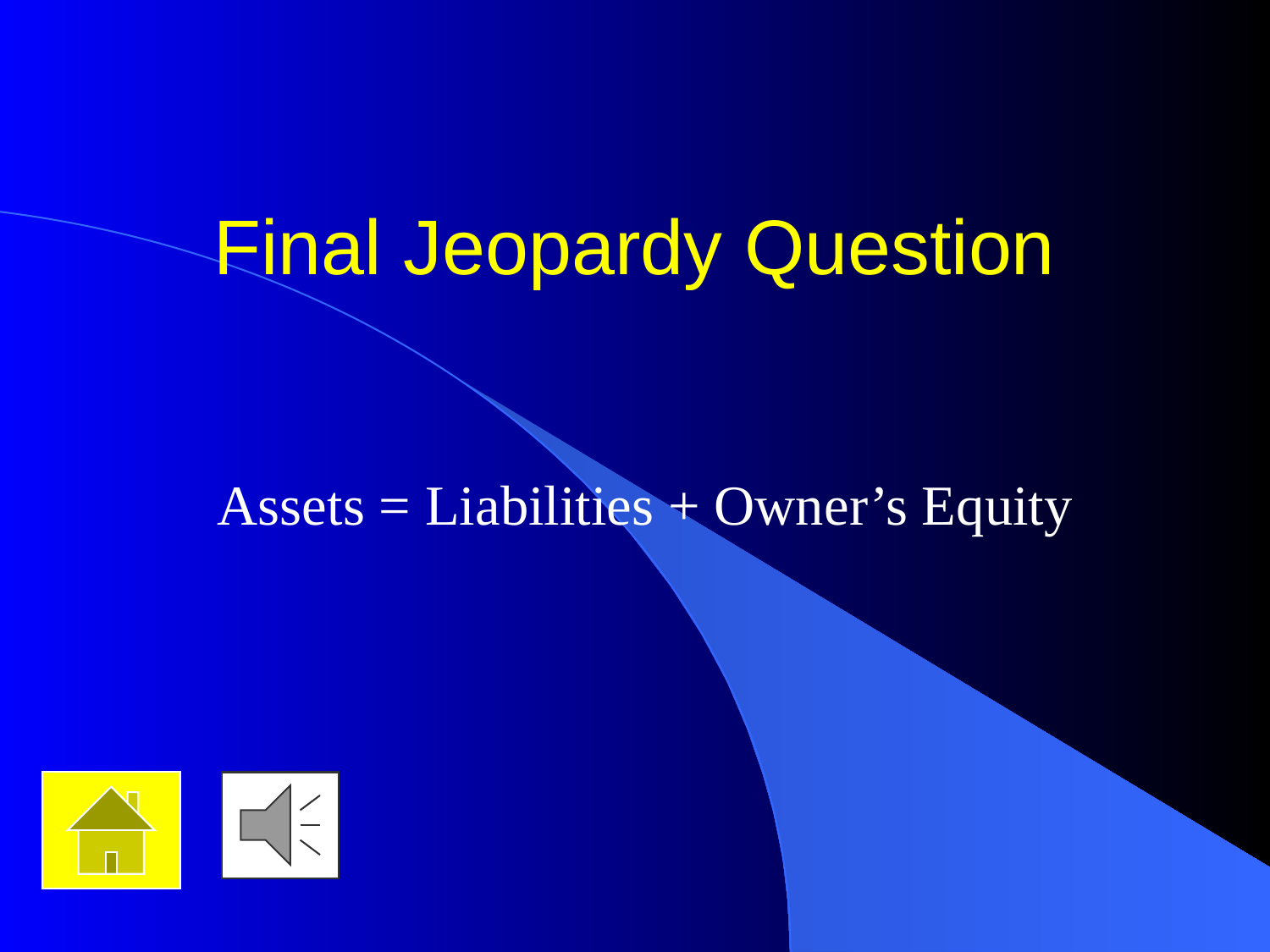

# Final Jeopardy Question
Assets = Liabilities + Owner’s Equity